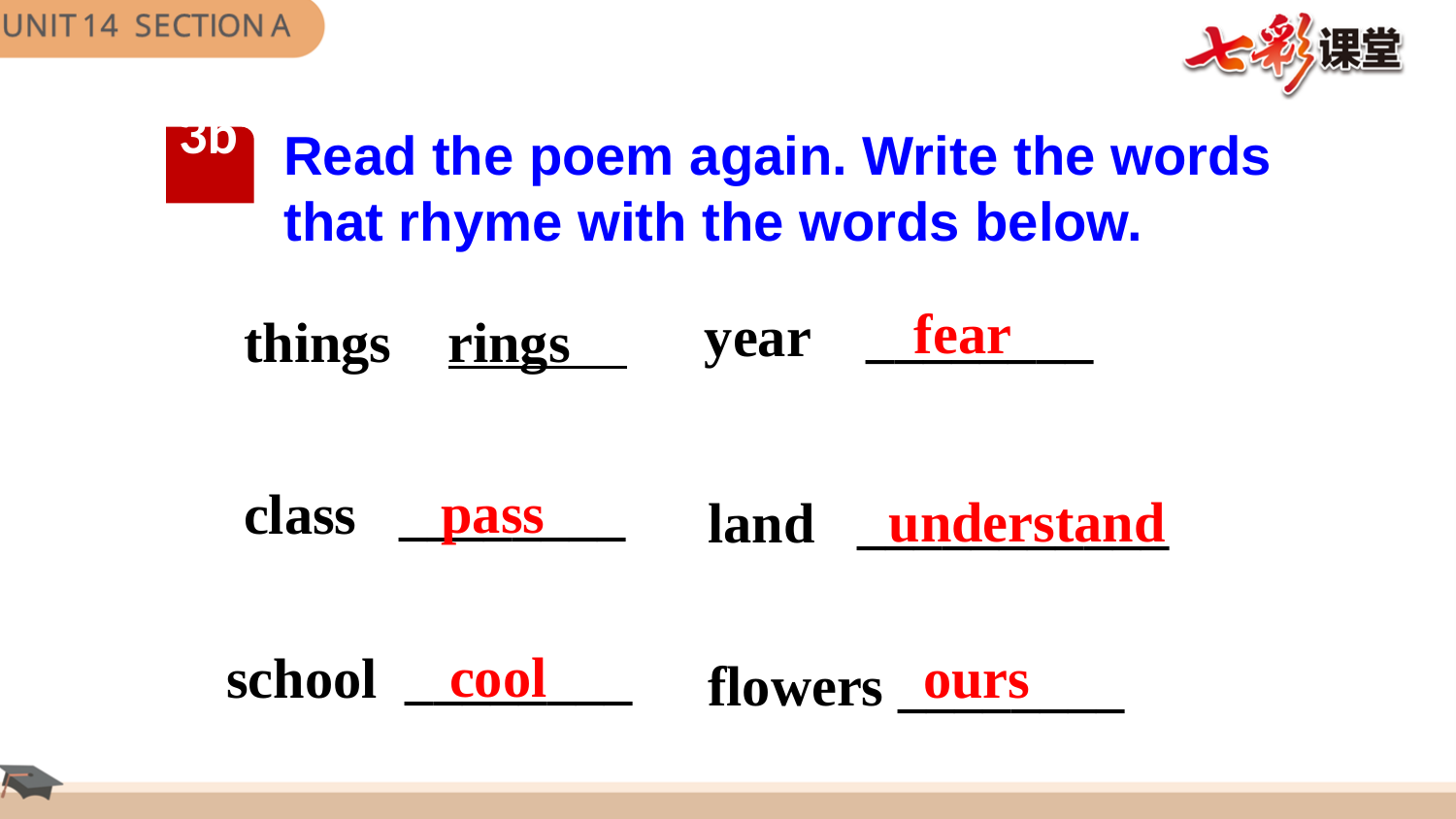

Read the poem again. Write the words that rhyme with the words below.
3b
fear
year    ________
things    rings
pass
class   ________
understand
land   ___________
cool
school  ________
ours
flowers ________